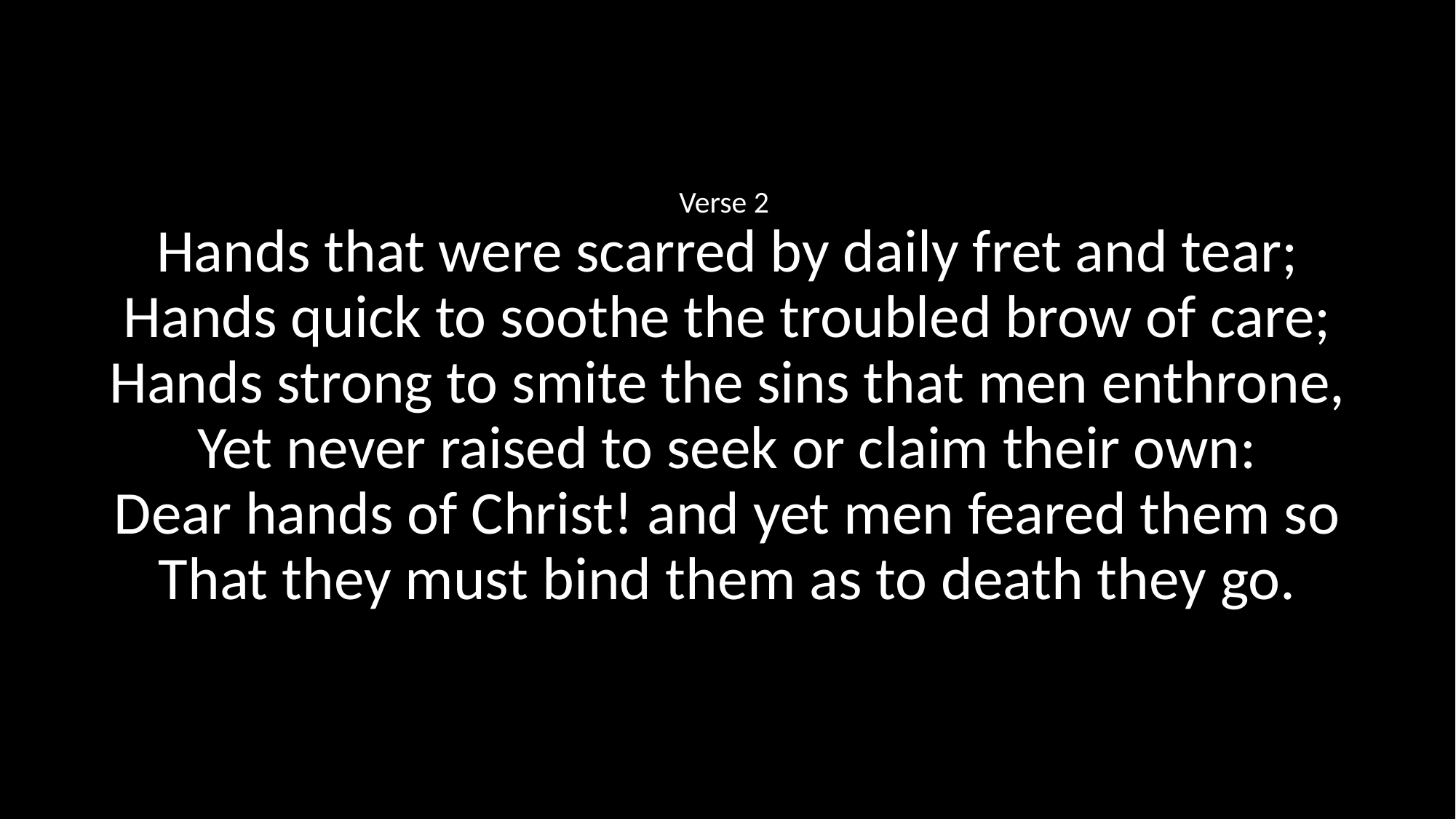

Verse 2
Hands that were scarred by daily fret and tear;
Hands quick to soothe the troubled brow of care;
Hands strong to smite the sins that men enthrone,
Yet never raised to seek or claim their own:
Dear hands of Christ! and yet men feared them so
That they must bind them as to death they go.